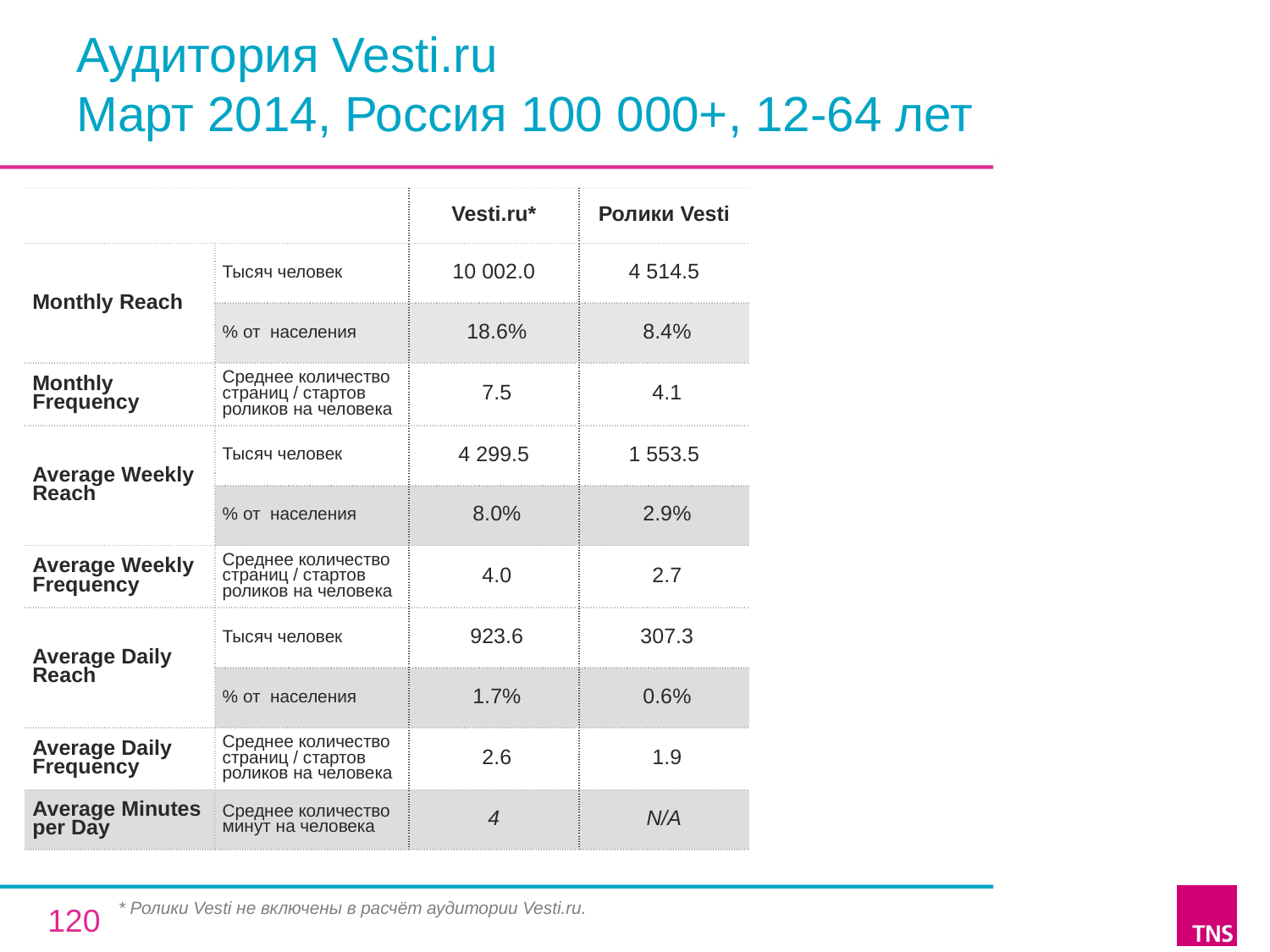

# Аудитория Vesti.ru Март 2014, Россия 100 000+, 12-64 лет
|  |  | Vesti.ru\* | Ролики Vesti |
| --- | --- | --- | --- |
| Monthly Reach | Тысяч человек | 10 002.0 | 4 514.5 |
|  | % от населения | 18.6% | 8.4% |
| Monthly Frequency | Среднее количество страниц / стартов роликов на человека | 7.5 | 4.1 |
| Average Weekly Reach | Тысяч человек | 4 299.5 | 1 553.5 |
|  | % от населения | 8.0% | 2.9% |
| Average Weekly Frequency | Среднее количество страниц / стартов роликов на человека | 4.0 | 2.7 |
| Average Daily Reach | Тысяч человек | 923.6 | 307.3 |
|  | % от населения | 1.7% | 0.6% |
| Average Daily Frequency | Среднее количество страниц / стартов роликов на человека | 2.6 | 1.9 |
| Average Minutes per Day | Среднее количество минут на человека | 4 | N/A |
* Ролики Vesti не включены в расчёт аудитории Vesti.ru.
120